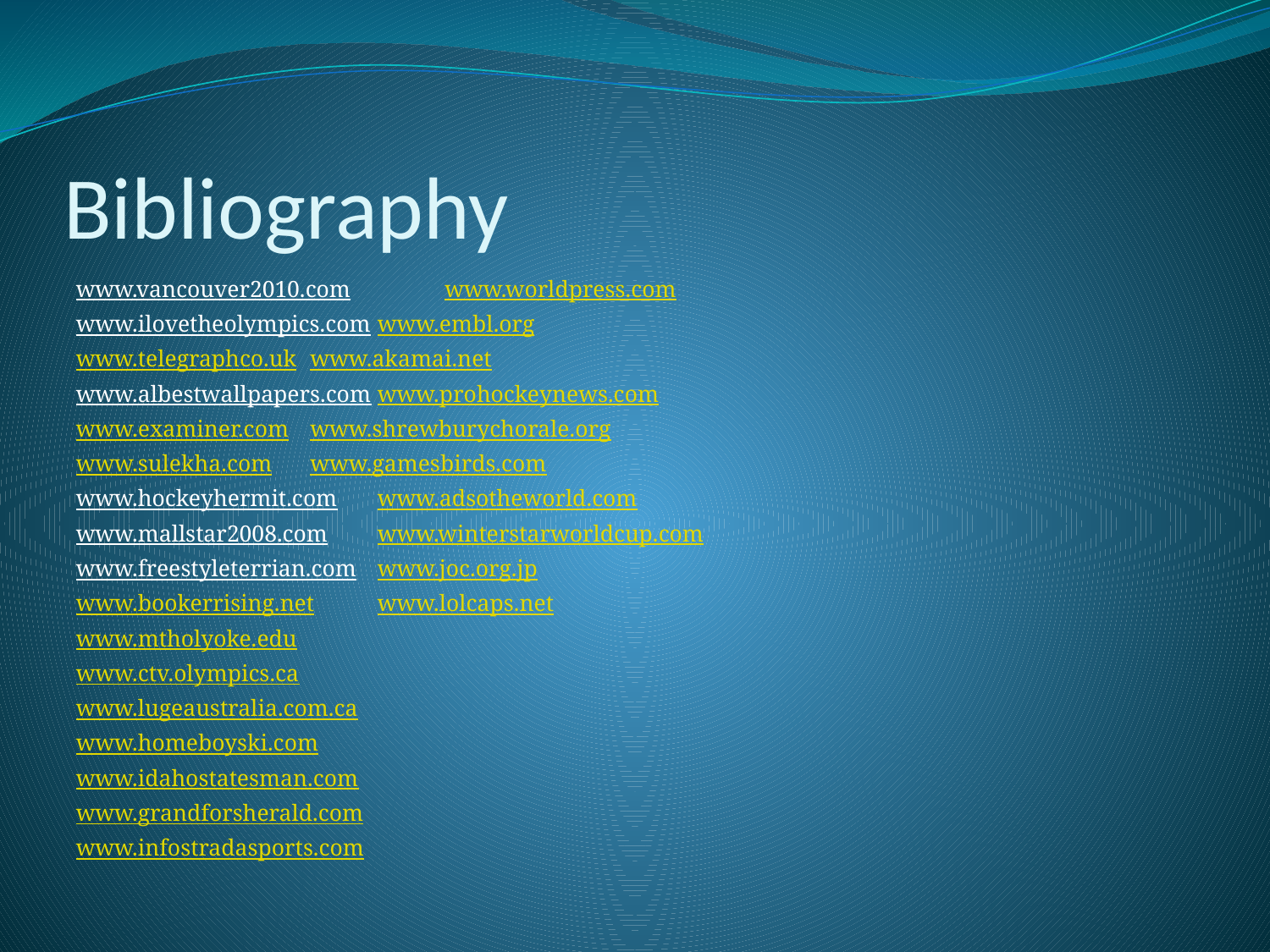

# Bibliography
www.vancouver2010.com             			www.worldpress.com
www.ilovetheolympics.com			www.embl.org
www.telegraphco.uk				www.akamai.net
www.albestwallpapers.com			www.prohockeynews.com
www.examiner.com				www.shrewburychorale.org
www.sulekha.com				www.gamesbirds.com
www.hockeyhermit.com			www.adsotheworld.com
www.mallstar2008.com			www.winterstarworldcup.com
www.freestyleterrian.com			www.joc.org.jp
www.bookerrising.net				www.lolcaps.net
www.mtholyoke.edu
www.ctv.olympics.ca
www.lugeaustralia.com.ca
www.homeboyski.com
www.idahostatesman.com
www.grandforsherald.com
www.infostradasports.com